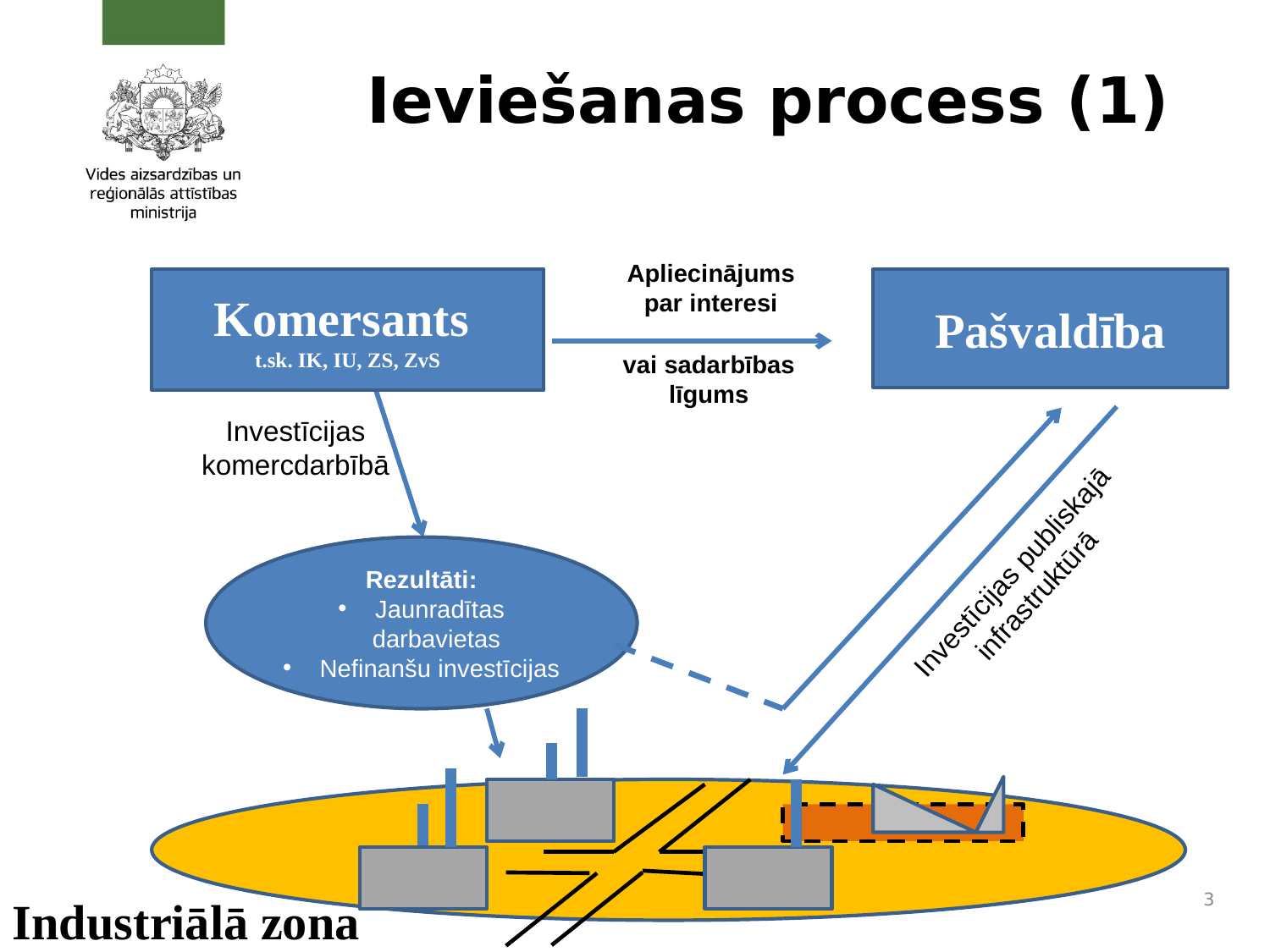

# Ieviešanas process (1)
Apliecinājums par interesi
Komersants
t.sk. IK, IU, ZS, ZvS
Pašvaldība
vai sadarbības līgums
Investīcijas komercdarbībā
Rezultāti:
 Jaunradītas darbavietas
 Nefinanšu investīcijas
Investīcijas publiskajā infrastruktūrā

3
Industriālā zona